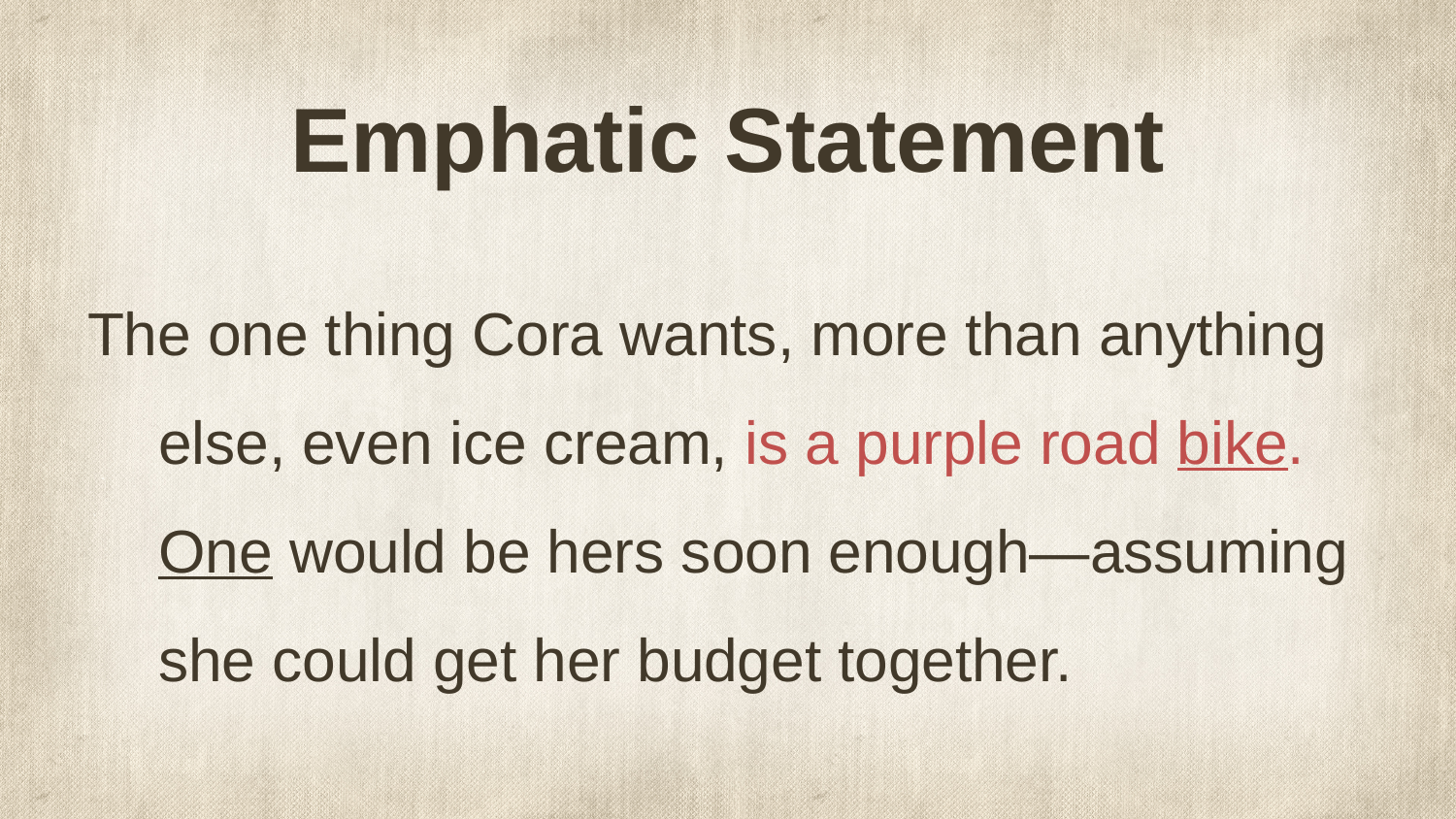

# Emphatic Statement
The one thing Cora wants, more than anything else, even ice cream, is a purple road bike. One would be hers soon enough—assuming she could get her budget together.